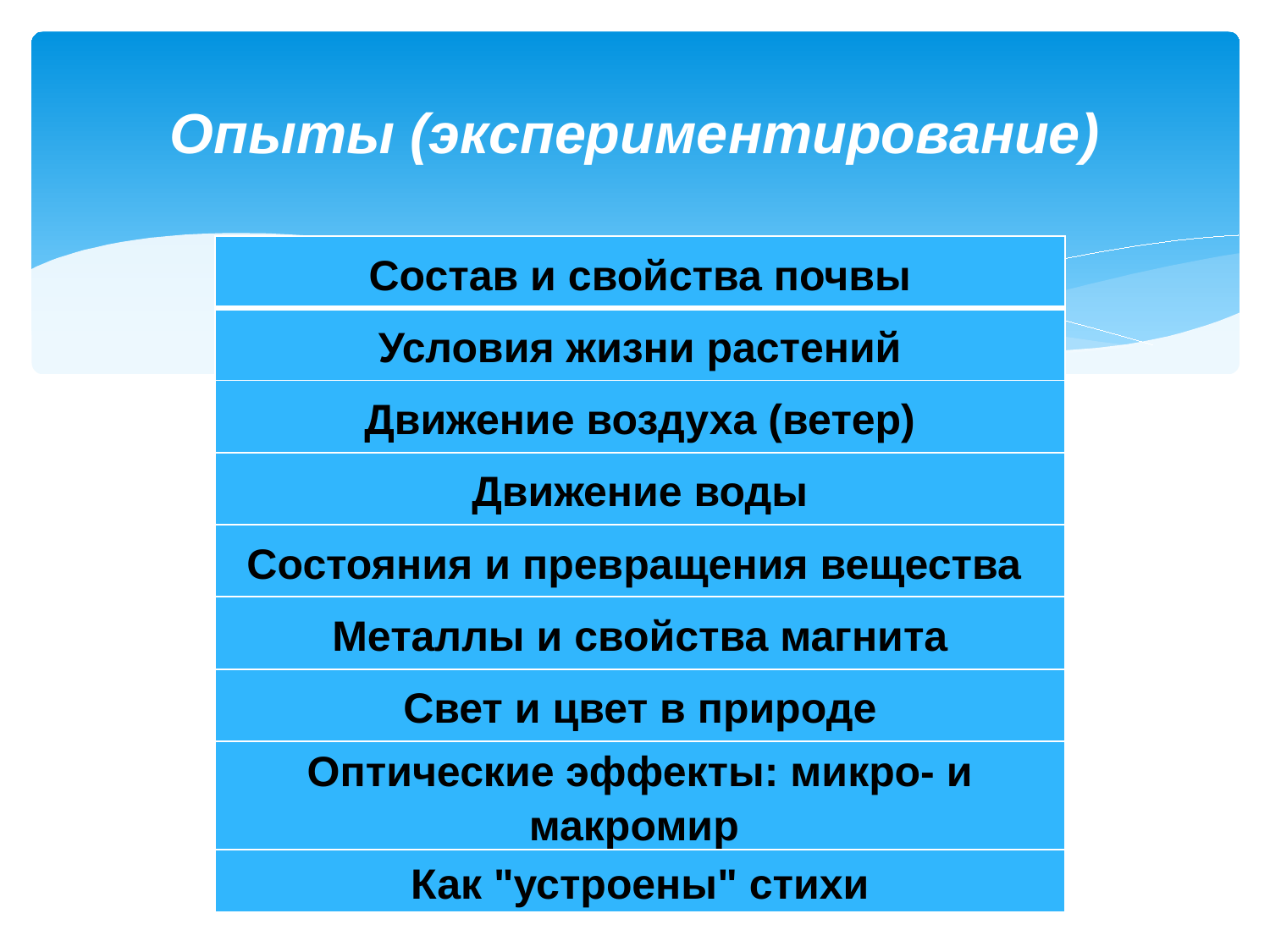

# Опыты (экспериментирование)
| Состав и свойства почвы |
| --- |
| Условия жизни растений |
| Движение воздуха (ветер) |
| Движение воды |
| Состояния и превращения вещества |
| Металлы и свойства магнита |
| Свет и цвет в природе |
| Оптические эффекты: микро- и макромир |
| Как "устроены" стихи |